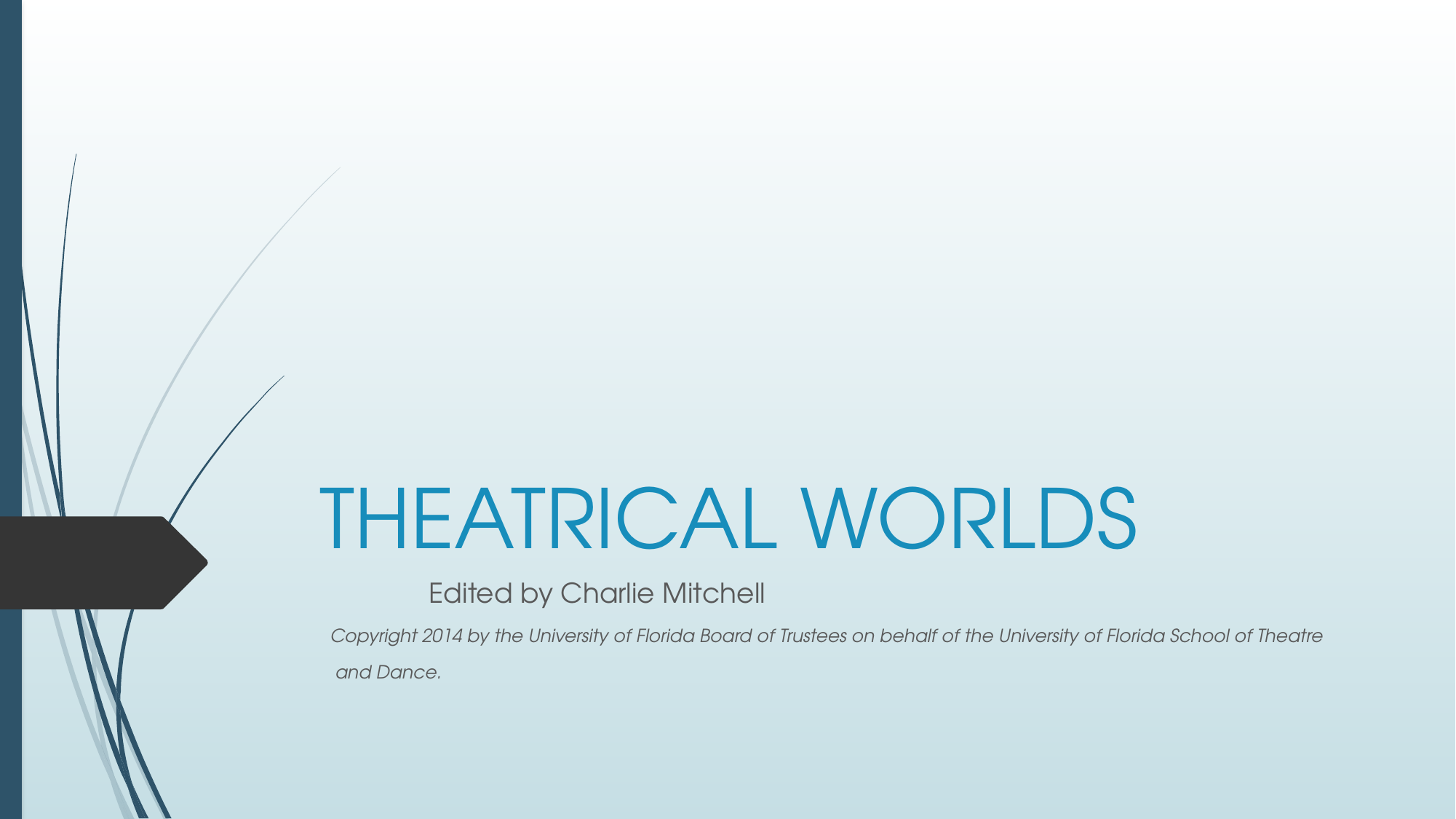

# THEATRICAL WORLDS
	Edited by Charlie Mitchell
  Copyright 2014 by the University of Florida Board of Trustees on behalf of the University of Florida School of Theatre
   and Dance.